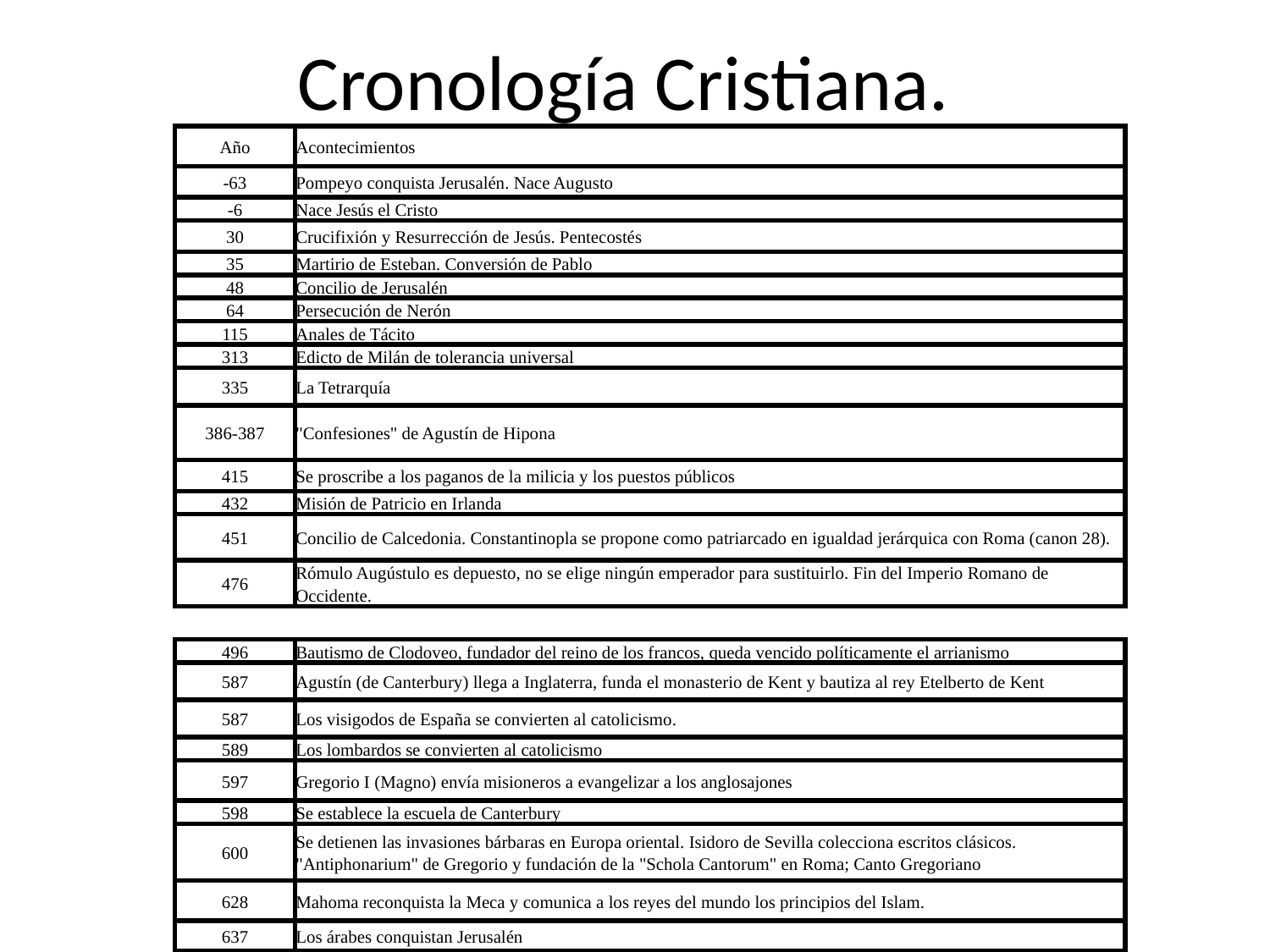

# Cronología Cristiana.
| Año | Acontecimientos |
| --- | --- |
| -63 | Pompeyo conquista Jerusalén. Nace Augusto |
| -6 | Nace Jesús el Cristo |
| 30 | Crucifixión y Resurrección de Jesús. Pentecostés |
| 35 | Martirio de Esteban. Conversión de Pablo |
| 48 | Concilio de Jerusalén |
| 64 | Persecución de Nerón |
| 115 | Anales de Tácito |
| 313 | Edicto de Milán de tolerancia universal |
| 335 | La Tetrarquía |
| 386-387 | "Confesiones" de Agustín de Hipona |
| 415 | Se proscribe a los paganos de la milicia y los puestos públicos |
| 432 | Misión de Patricio en Irlanda |
| 451 | Concilio de Calcedonia. Constantinopla se propone como patriarcado en igualdad jerárquica con Roma (canon 28). |
| 476 | Rómulo Augústulo es depuesto, no se elige ningún emperador para sustituirlo. Fin del Imperio Romano de Occidente. |
| 496 | Bautismo de Clodoveo, fundador del reino de los francos, queda vencido políticamente el arrianismo |
| --- | --- |
| 587 | Agustín (de Canterbury) llega a Inglaterra, funda el monasterio de Kent y bautiza al rey Etelberto de Kent |
| 587 | Los visigodos de España se convierten al catolicismo. |
| 589 | Los lombardos se convierten al catolicismo |
| 597 | Gregorio I (Magno) envía misioneros a evangelizar a los anglosajones |
| 598 | Se establece la escuela de Canterbury |
| 600 | Se detienen las invasiones bárbaras en Europa oriental. Isidoro de Sevilla colecciona escritos clásicos. "Antiphonarium" de Gregorio y fundación de la "Schola Cantorum" en Roma; Canto Gregoriano |
| 628 | Mahoma reconquista la Meca y comunica a los reyes del mundo los principios del Islam. |
| 637 | Los árabes conquistan Jerusalén |